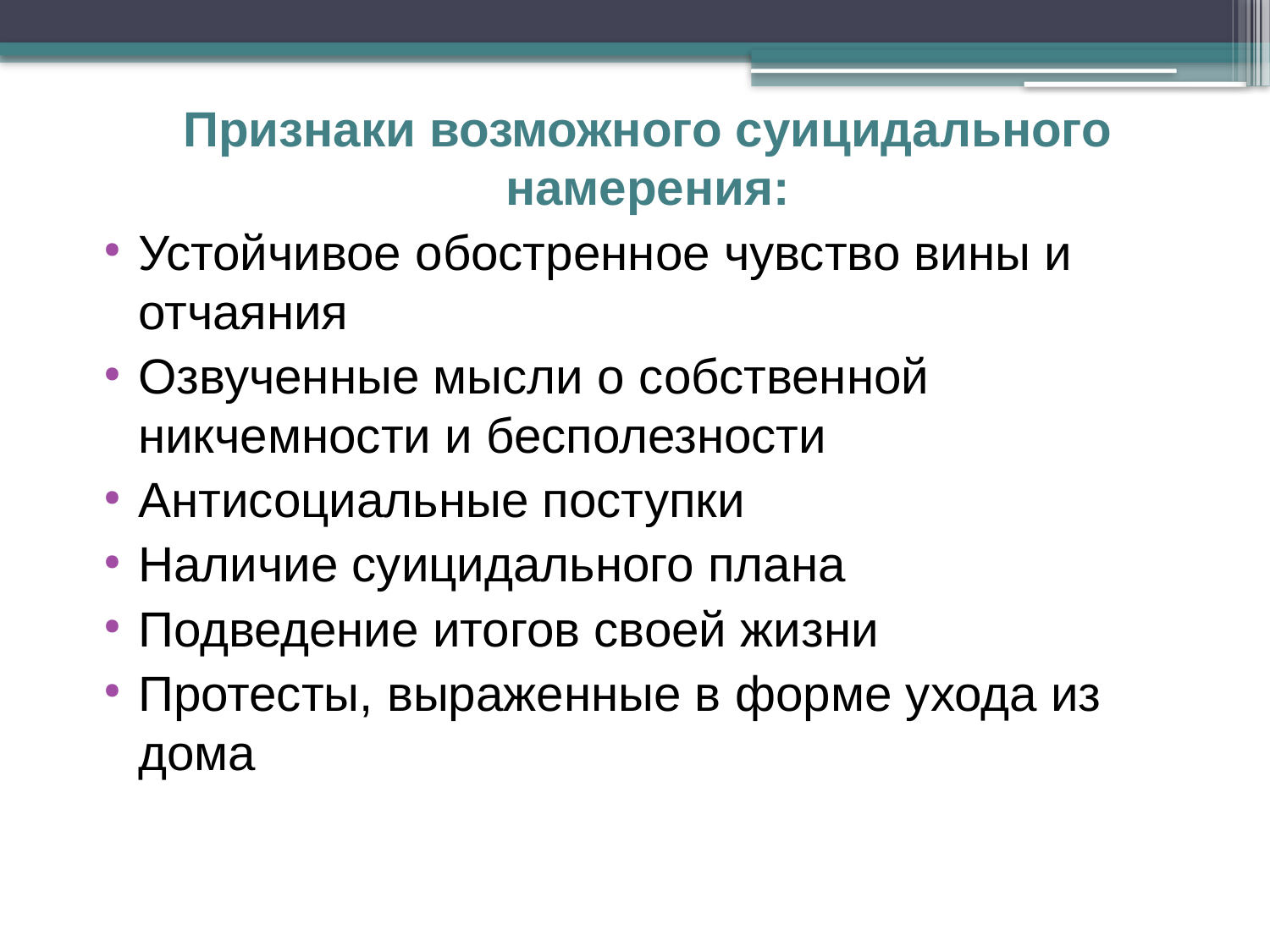

Признаки возможного суицидального намерения:
Устойчивое обостренное чувство вины и отчаяния
Озвученные мысли о собственной никчемности и бесполезности
Антисоциальные поступки
Наличие суицидального плана
Подведение итогов своей жизни
Протесты, выраженные в форме ухода из дома